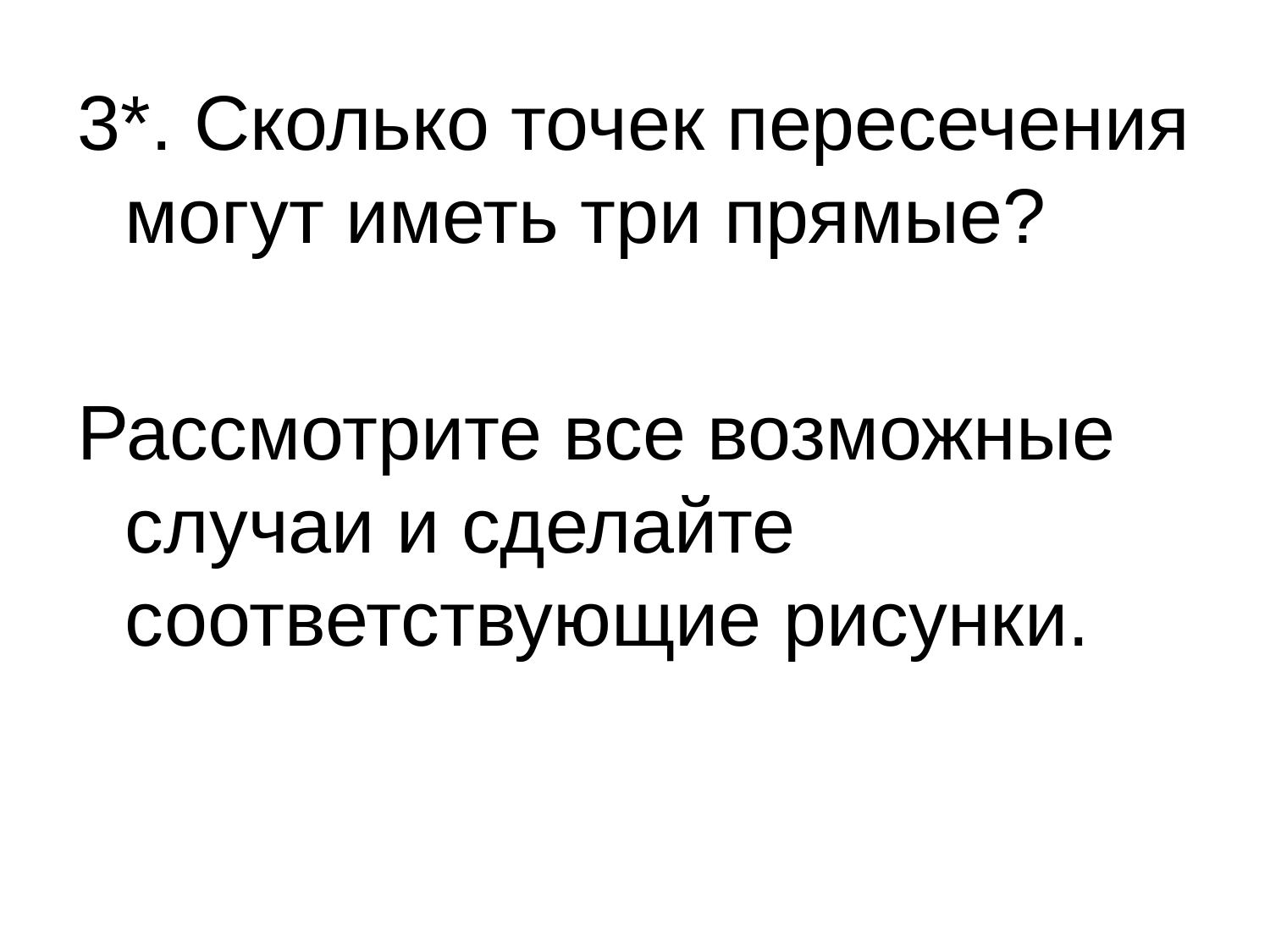

3*. Сколько точек пересечения могут иметь три прямые?

Рассмотрите все возможные случаи и сделайте соответствующие рисунки.